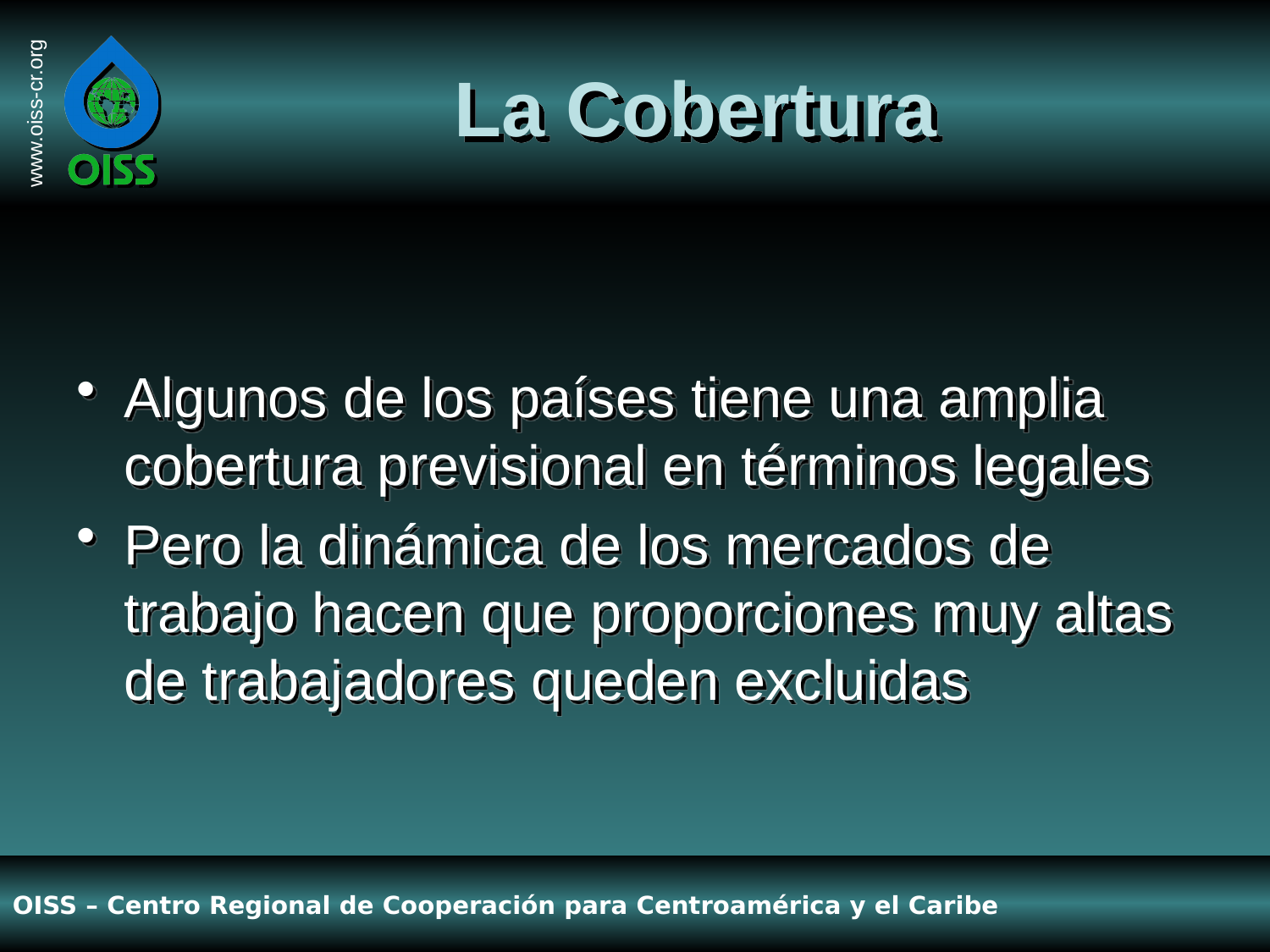

# La Cobertura
Algunos de los países tiene una amplia cobertura previsional en términos legales
Pero la dinámica de los mercados de trabajo hacen que proporciones muy altas de trabajadores queden excluidas